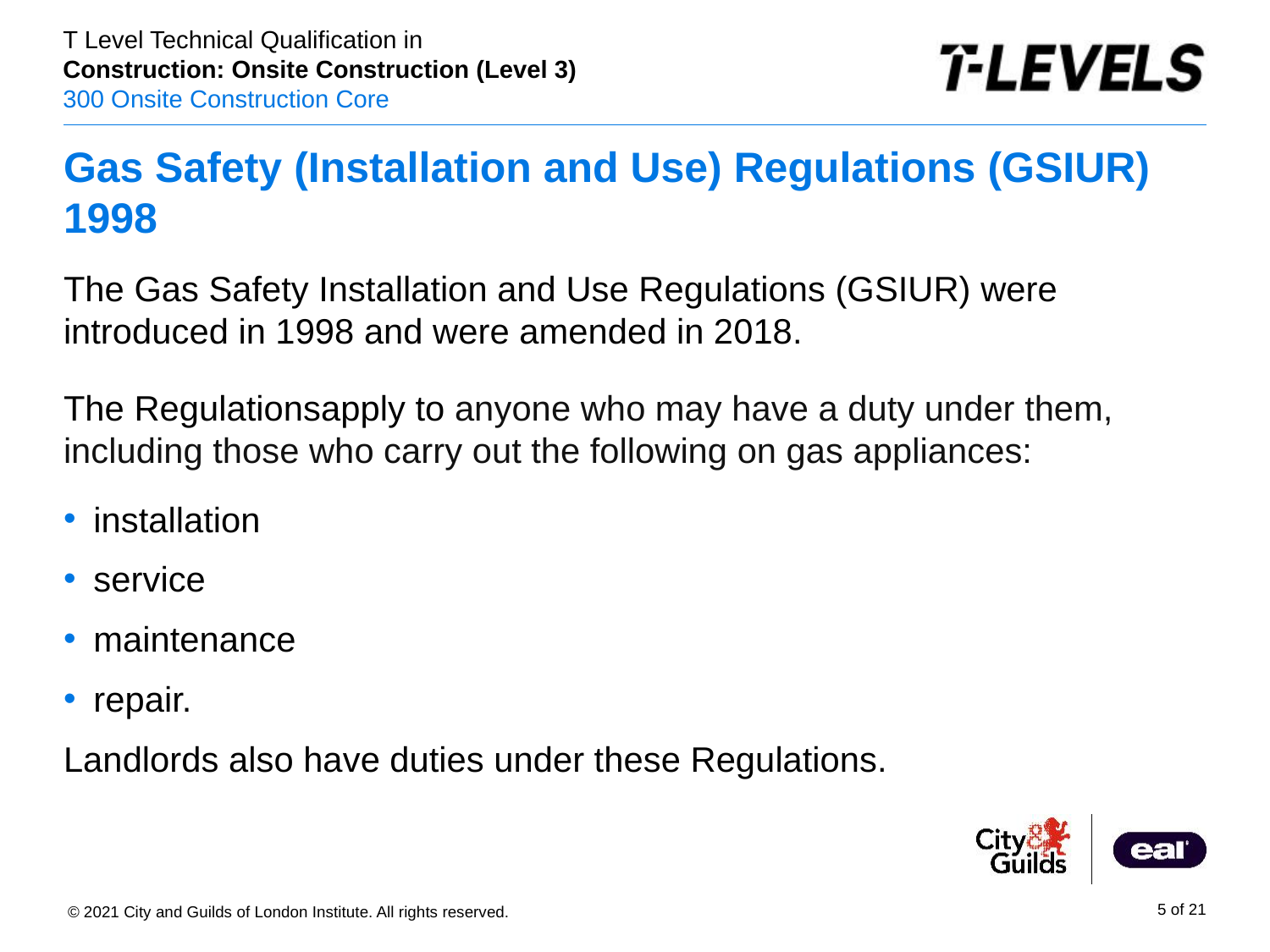

# Gas Safety (Installation and Use) Regulations (GSIUR) 1998
The Gas Safety Installation and Use Regulations (GSIUR) were introduced in 1998 and were amended in 2018.
The Regulationsapply to anyone who may have a duty under them, including those who carry out the following on gas appliances:
installation
service
maintenance
repair.
Landlords also have duties under these Regulations.